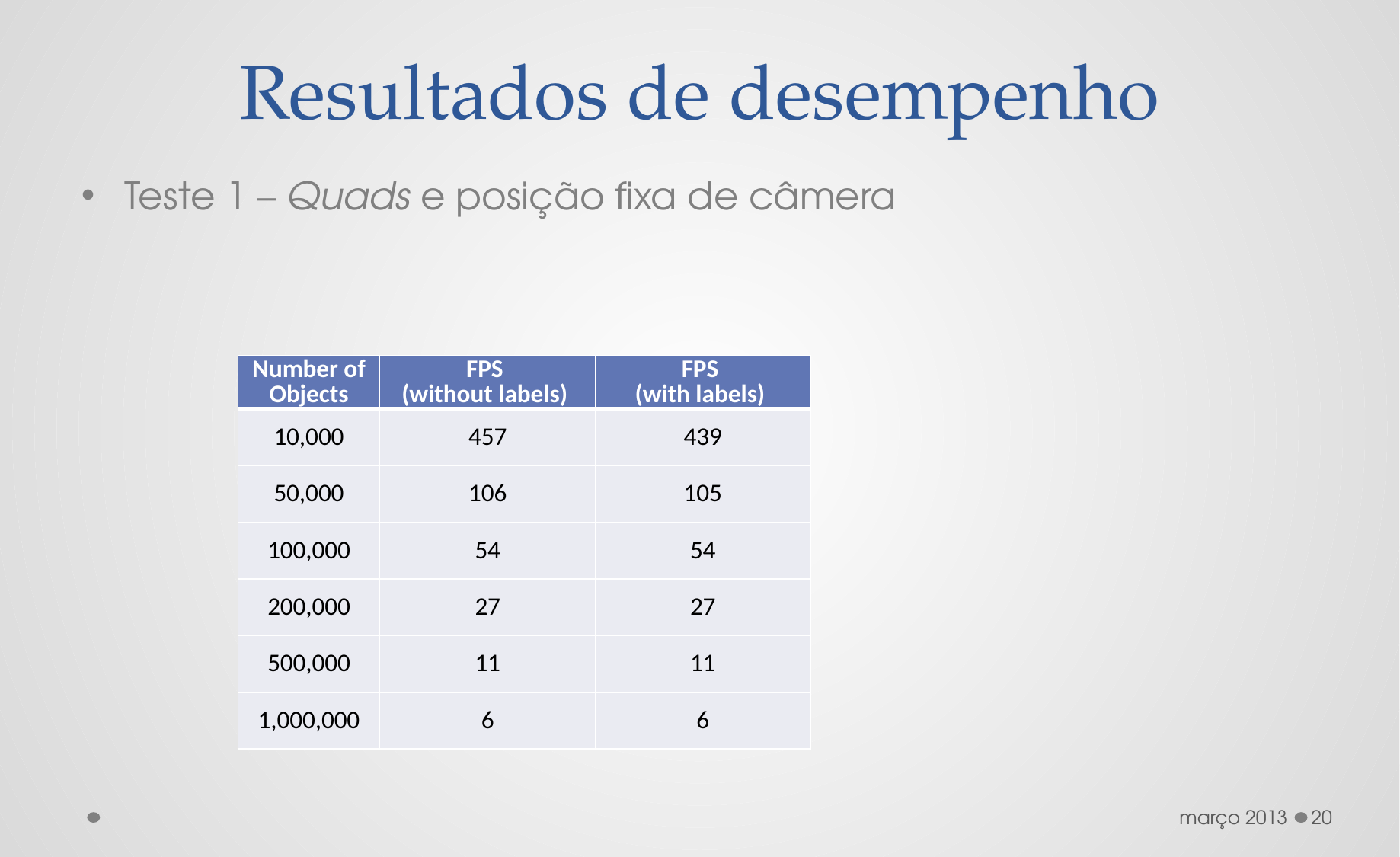

# Resultados de desempenho
Teste 1 – Quads e posição fixa de câmera

| Number of Objects | FPS (without labels) | FPS (with labels) |
| --- | --- | --- |
| 10,000 | 457 | 439 |
| 50,000 | 106 | 105 |
| 100,000 | 54 | 54 |
| 200,000 | 27 | 27 |
| 500,000 | 11 | 11 |
| 1,000,000 | 6 | 6 |
março 2013
20